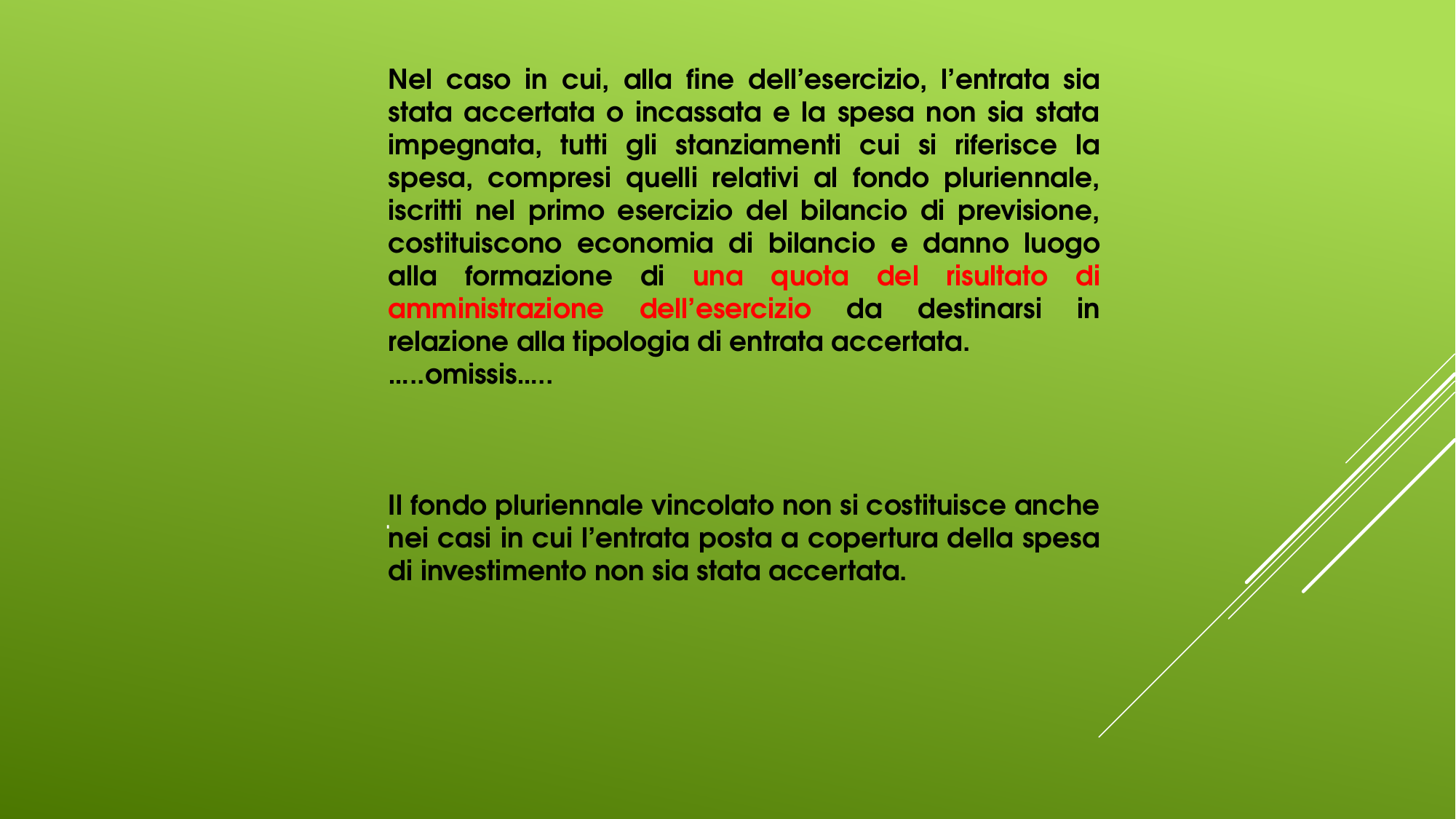

Nel caso in cui, alla fine dell’esercizio, l’entrata sia stata accertata o incassata e la spesa non sia stata impegnata, tutti gli stanziamenti cui si riferisce la spesa, compresi quelli relativi al fondo pluriennale, iscritti nel primo esercizio del bilancio di previsione, costituiscono economia di bilancio e danno luogo alla formazione di una quota del risultato di amministrazione dell’esercizio da destinarsi in relazione alla tipologia di entrata accertata.
…..omissis…..

Il fondo pluriennale vincolato non si costituisce anche nei casi in cui l’entrata posta a copertura della spesa di investimento non sia stata accertata.

.